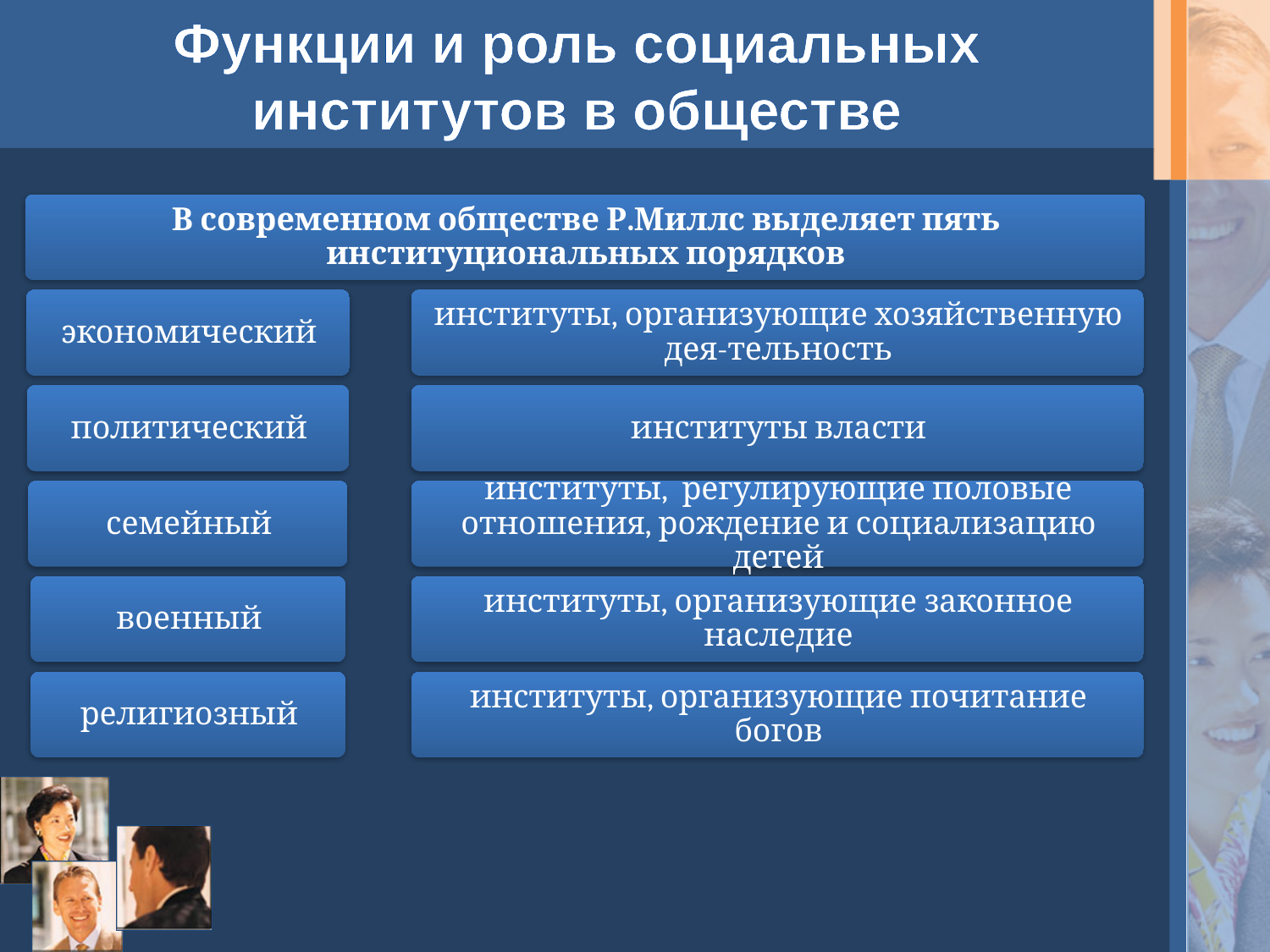

# Функции и роль социальных институтов в обществе
В современном обществе Р.Миллс выделяет пять институциональных порядков
экономический
политический
семейный
военный
религиозный
институты, организующие хозяйственную дея-тельность
институты власти
институты,  регулирующие половые отношения, рождение и социализацию детей
институты, организующие законное наследие
институты, организующие почитание богов